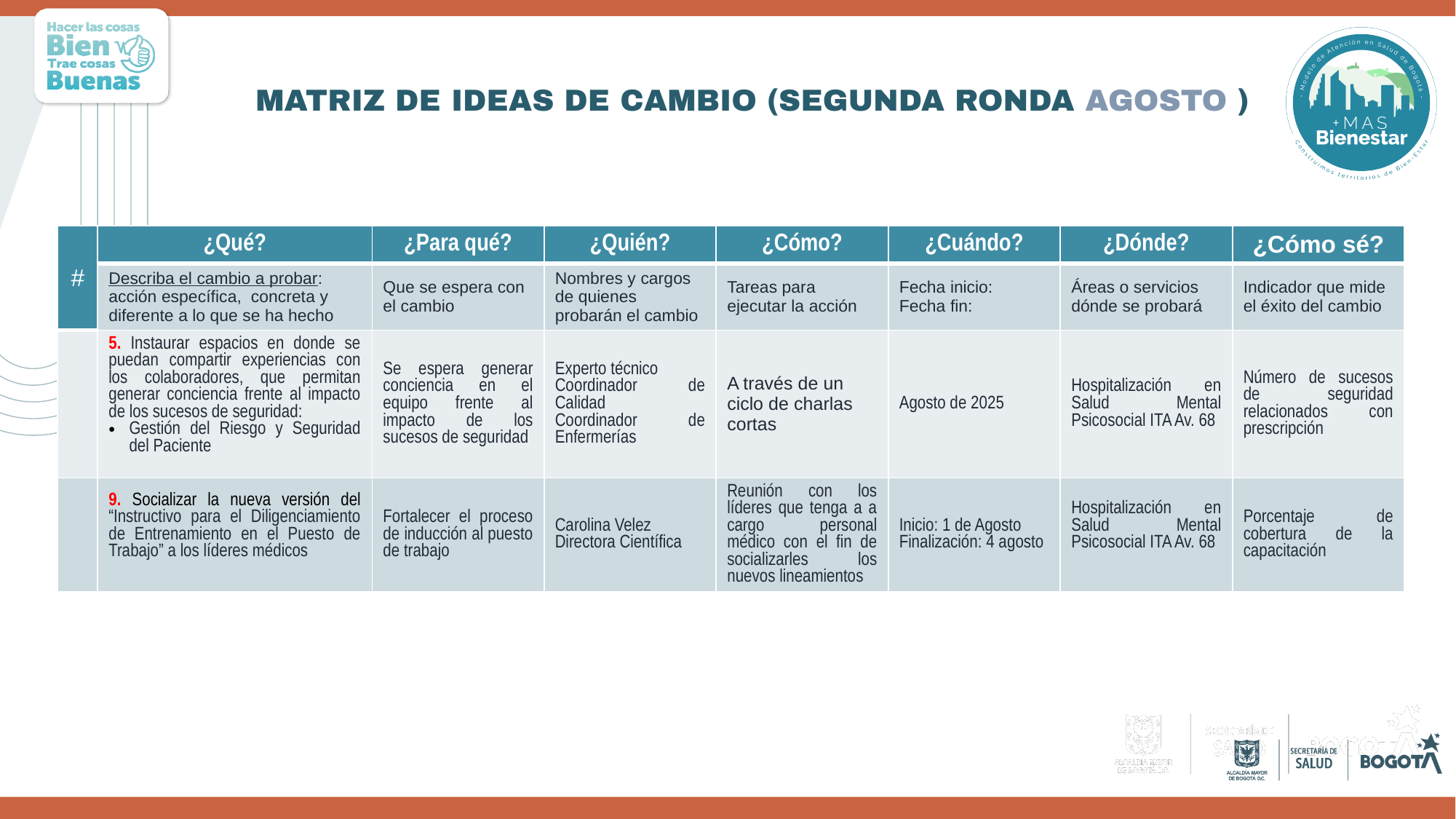

# MATRIZ DE IDEAS DE CAMBIO (SEGUNDA RONDA AGOSTO )
| # | ¿Qué? | ¿Para qué? | ¿Quién? | ¿Cómo? | ¿Cuándo? | ¿Dónde? | ¿Cómo sé? |
| --- | --- | --- | --- | --- | --- | --- | --- |
|  | Describa el cambio a probar: acción específica, concreta y diferente a lo que se ha hecho | Que se espera con el cambio | Nombres y cargos de quienes probarán el cambio | Tareas para ejecutar la acción | Fecha inicio: Fecha fin: | Áreas o servicios dónde se probará | Indicador que mide el éxito del cambio |
|  | 5. Instaurar espacios en donde se puedan compartir experiencias con los colaboradores, que permitan generar conciencia frente al impacto de los sucesos de seguridad: Gestión del Riesgo y Seguridad del Paciente | Se espera generar conciencia en el equipo frente al impacto de los sucesos de seguridad | Experto técnico Coordinador de Calidad Coordinador de Enfermerías | A través de un ciclo de charlas cortas | Agosto de 2025 | Hospitalización en Salud Mental Psicosocial ITA Av. 68 | Número de sucesos de seguridad relacionados con prescripción |
|  | 9. Socializar la nueva versión del “Instructivo para el Diligenciamiento de Entrenamiento en el Puesto de Trabajo” a los líderes médicos | Fortalecer el proceso de inducción al puesto de trabajo | Carolina Velez Directora Científica | Reunión con los líderes que tenga a a cargo personal médico con el fin de socializarles los nuevos lineamientos | Inicio: 1 de Agosto Finalización: 4 agosto | Hospitalización en Salud Mental Psicosocial ITA Av. 68 | Porcentaje de cobertura de la capacitación |